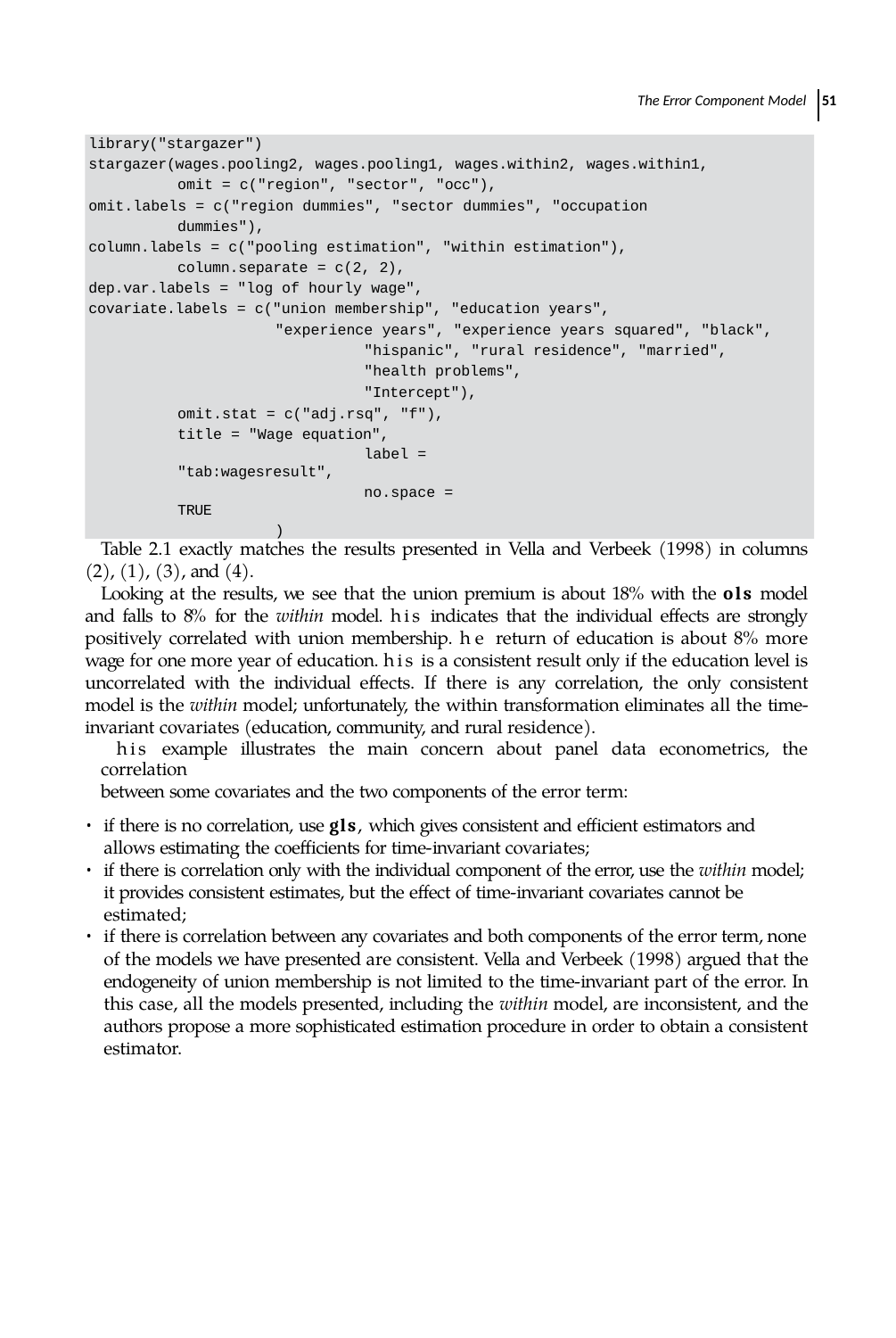

The Error Component Model  51

library("stargazer")
stargazer(wages.pooling2, wages.pooling1, wages.within2, wages.within1, omit = c("region", "sector", "occ"),
omit.labels = c("region dummies", "sector dummies", "occupation dummies"),
column.labels = c("pooling estimation", "within estimation"), column.separate = c(2, 2),
dep.var.labels = "log of hourly wage",
covariate.labels = c("union membership", "education years",
"experience years", "experience years squared", "black", "hispanic", "rural residence", "married", "health problems",
"Intercept"), omit.stat = c("adj.rsq", "f"), title = "Wage equation",
label = "tab:wagesresult",
no.space = TRUE
)
Table 2.1 exactly matches the results presented in Vella and Verbeek (1998) in columns (2), (1), (3), and (4).
Looking at the results, we see that the union premium is about 18% with the ols model and falls to 8% for the within model. his indicates that the individual effects are strongly positively correlated with union membership. he return of education is about 8% more wage for one more year of education. his is a consistent result only if the education level is uncorrelated with the individual effects. If there is any correlation, the only consistent model is the within model; unfortunately, the within transformation eliminates all the time-invariant covariates (education, community, and rural residence).
his example illustrates the main concern about panel data econometrics, the correlation
between some covariates and the two components of the error term:
if there is no correlation, use gls, which gives consistent and eﬃcient estimators and allows estimating the coeﬃcients for time-invariant covariates;
if there is correlation only with the individual component of the error, use the within model; it provides consistent estimates, but the effect of time-invariant covariates cannot be estimated;
if there is correlation between any covariates and both components of the error term, none
of the models we have presented are consistent. Vella and Verbeek (1998) argued that the endogeneity of union membership is not limited to the time-invariant part of the error. In this case, all the models presented, including the within model, are inconsistent, and the authors propose a more sophisticated estimation procedure in order to obtain a consistent estimator.